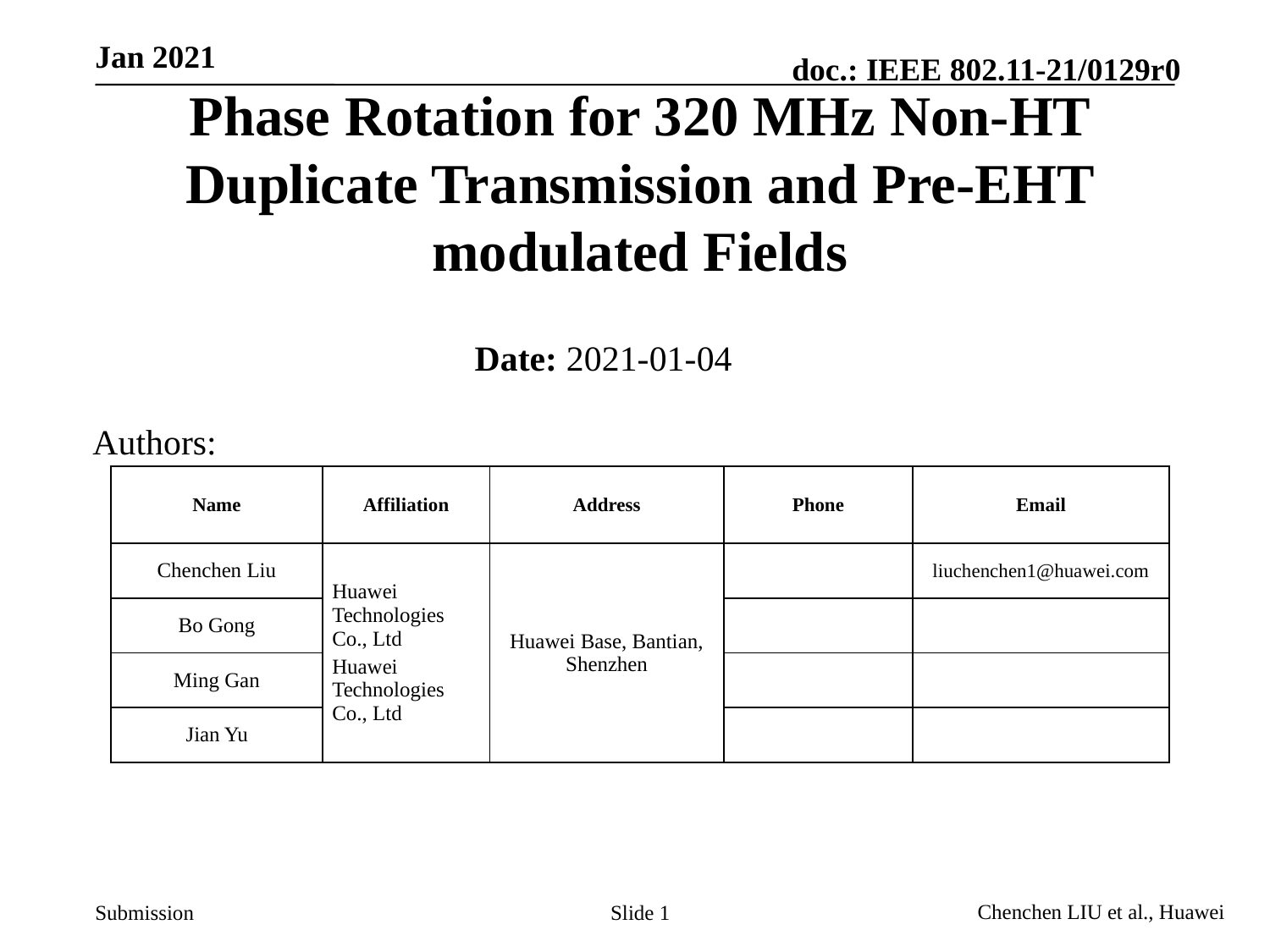

# Phase Rotation for 320 MHz Non-HT Duplicate Transmission and Pre-EHT modulated Fields
Date: 2021-01-04
Authors:
| Name | Affiliation | Address | Phone | Email |
| --- | --- | --- | --- | --- |
| Chenchen Liu | Huawei Technologies Co., Ltd Huawei Technologies Co., Ltd | Huawei Base, Bantian, Shenzhen |  | liuchenchen1@huawei.com |
| Bo Gong |  |  |  |  |
| Ming Gan |  |  |  |  |
| Jian Yu |  |  |  |  |
Slide 1